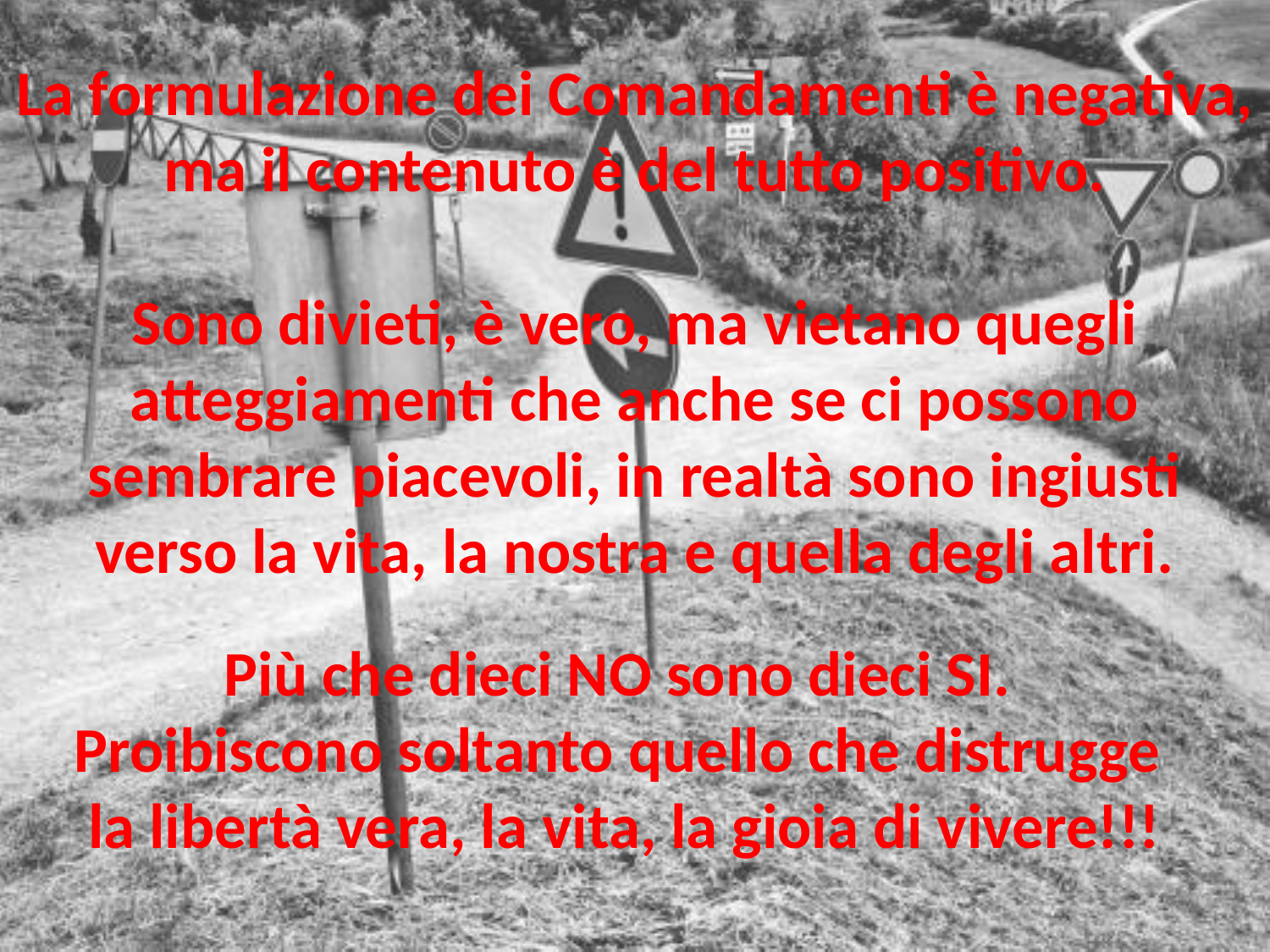

La formulazione dei Comandamenti è negativa,
ma il contenuto è del tutto positivo.
Sono divieti, è vero, ma vietano quegli atteggiamenti che anche se ci possono sembrare piacevoli, in realtà sono ingiusti verso la vita, la nostra e quella degli altri.
Più che dieci NO sono dieci SI.
Proibiscono soltanto quello che distrugge
la libertà vera, la vita, la gioia di vivere!!!